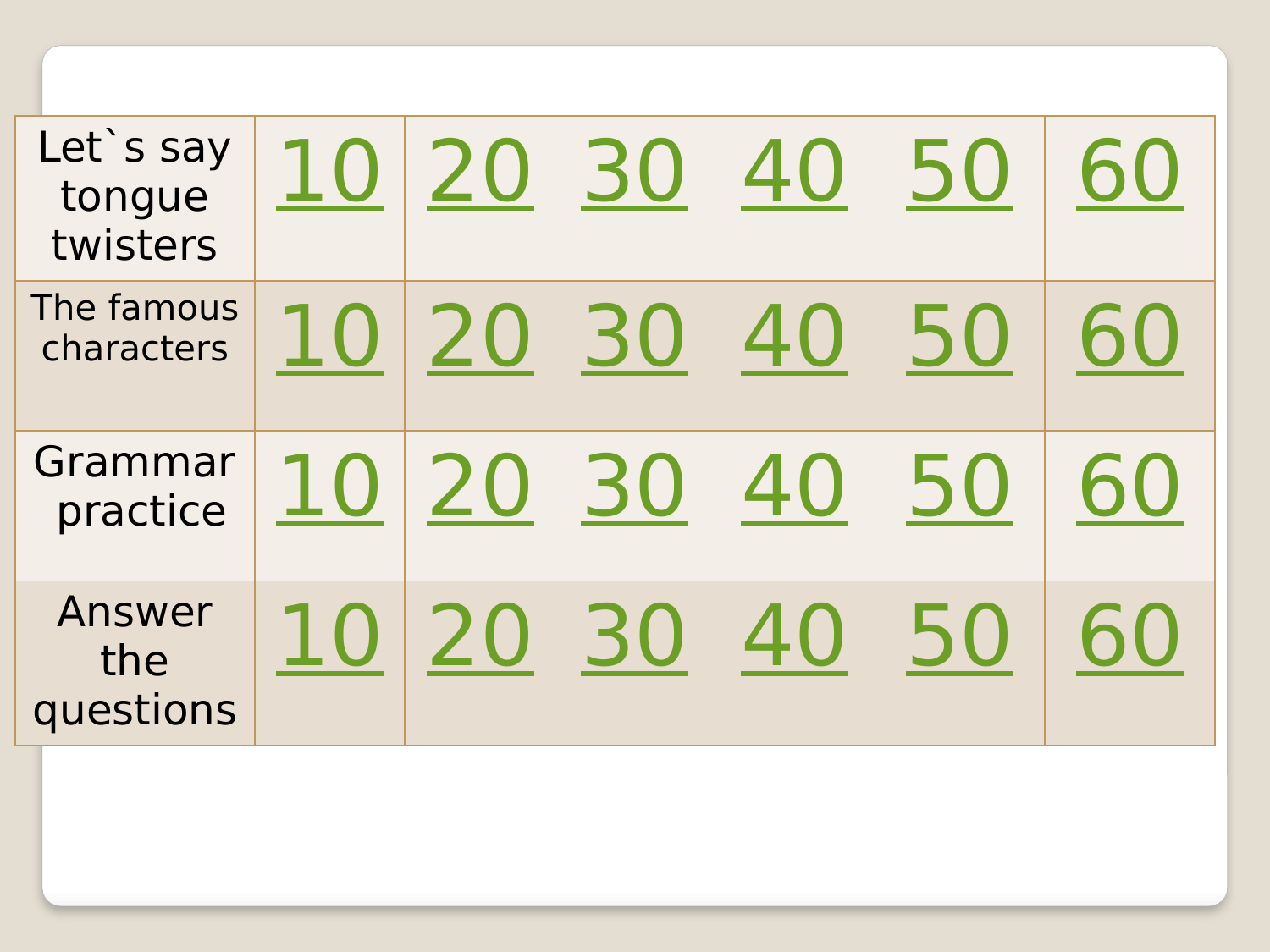

| Let`s say tongue twisters | 10 | 20 | 30 | 40 | 50 | 60 |
| --- | --- | --- | --- | --- | --- | --- |
| The famous characters | 10 | 20 | 30 | 40 | 50 | 60 |
| Grammar practice | 10 | 20 | 30 | 40 | 50 | 60 |
| Answer the questions | 10 | 20 | 30 | 40 | 50 | 60 |